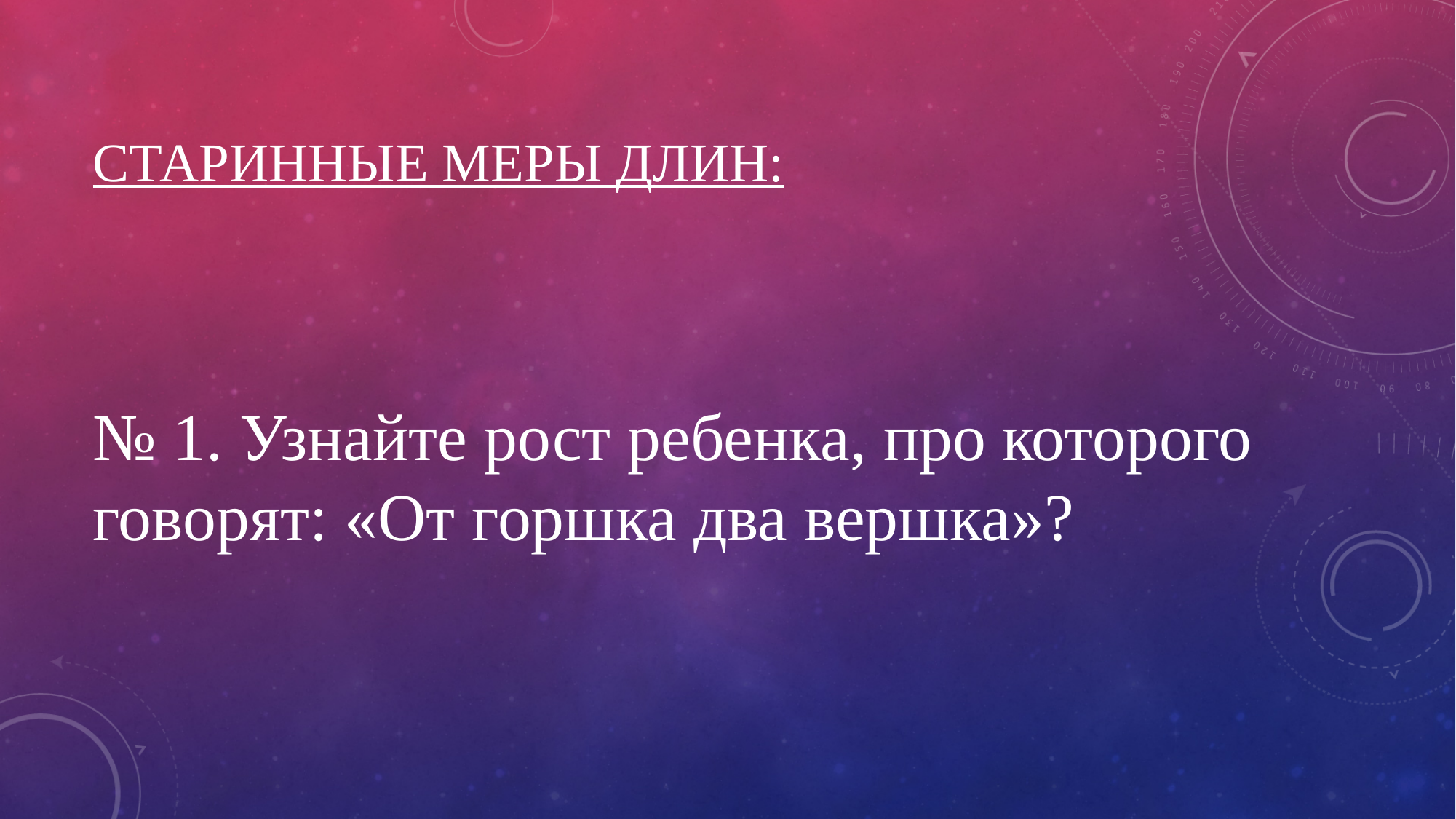

# Старинные меры длин:
№ 1. Узнайте рост ребенка, про которого говорят: «От горшка два вершка»?